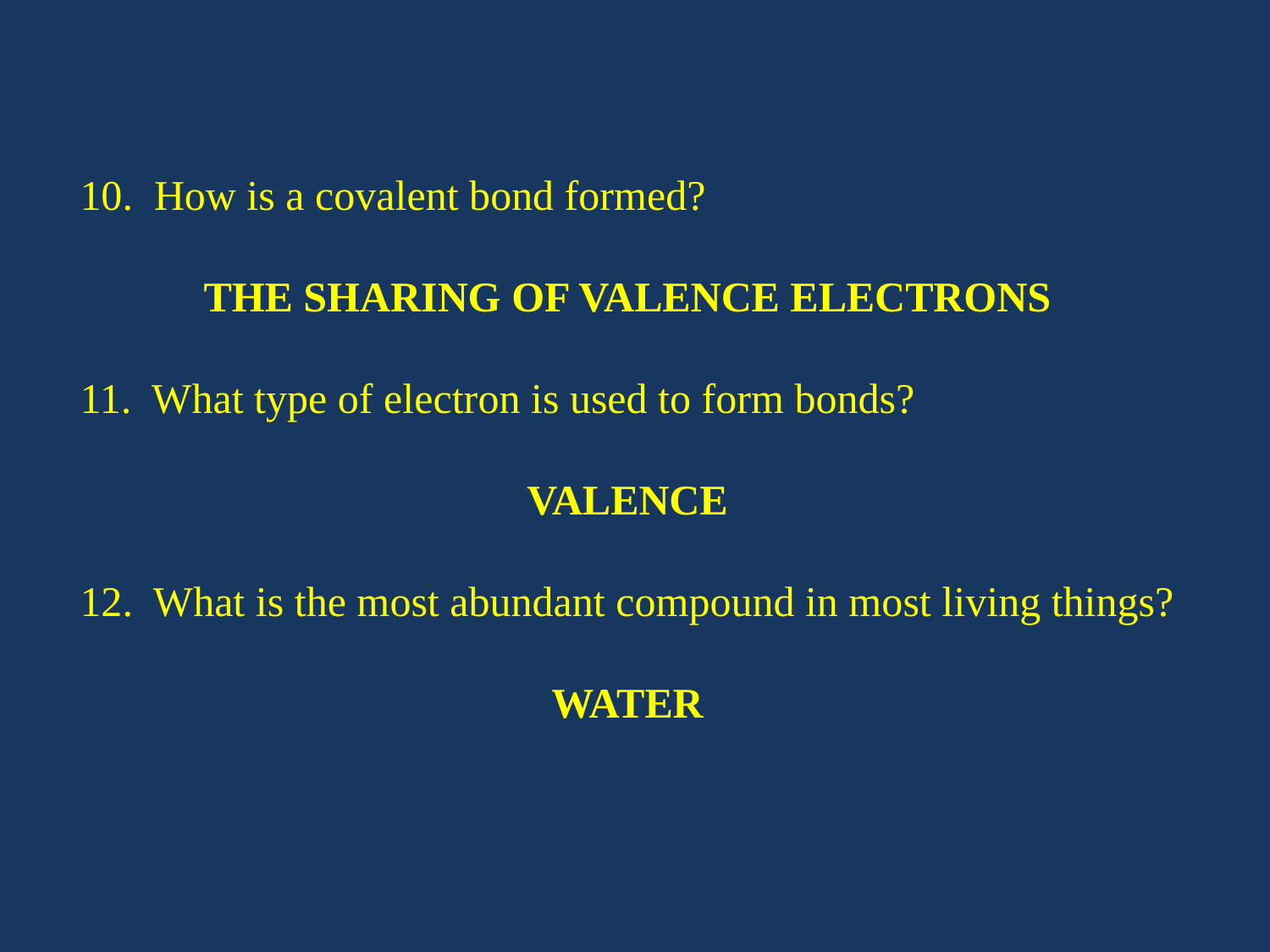

10.  How is a covalent bond formed?

THE SHARING OF VALENCE ELECTRONS

11.  What type of electron is used to form bonds?

VALENCE

12.  What is the most abundant compound in most living things?

WATER